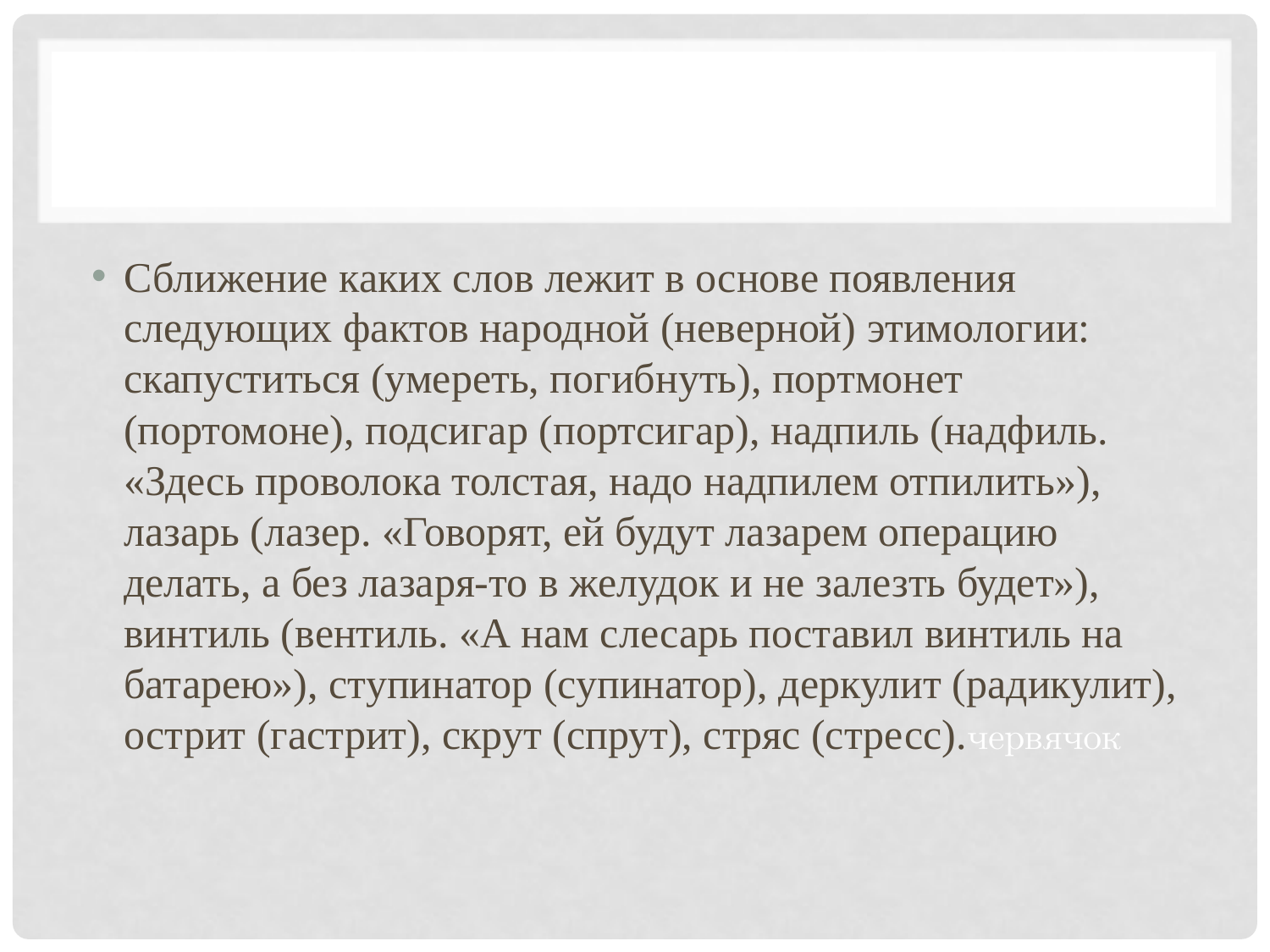

#
Сближение каких слов лежит в основе появления следующих фактов народной (неверной) этимологии: скапуститься (умереть, погибнуть), портмонет (портомоне), подсигар (портсигар), надпиль (надфиль. «Здесь проволока толстая, надо надпилем отпилить»), лазарь (лазер. «Говорят, ей будут лазарем операцию делать, а без лазаря-то в желудок и не залезть будет»), винтиль (вентиль. «А нам слесарь поставил винтиль на батарею»), ступинатор (супинатор), деркулит (радикулит), острит (гастрит), скрут (спрут), стряс (стресс).червячок